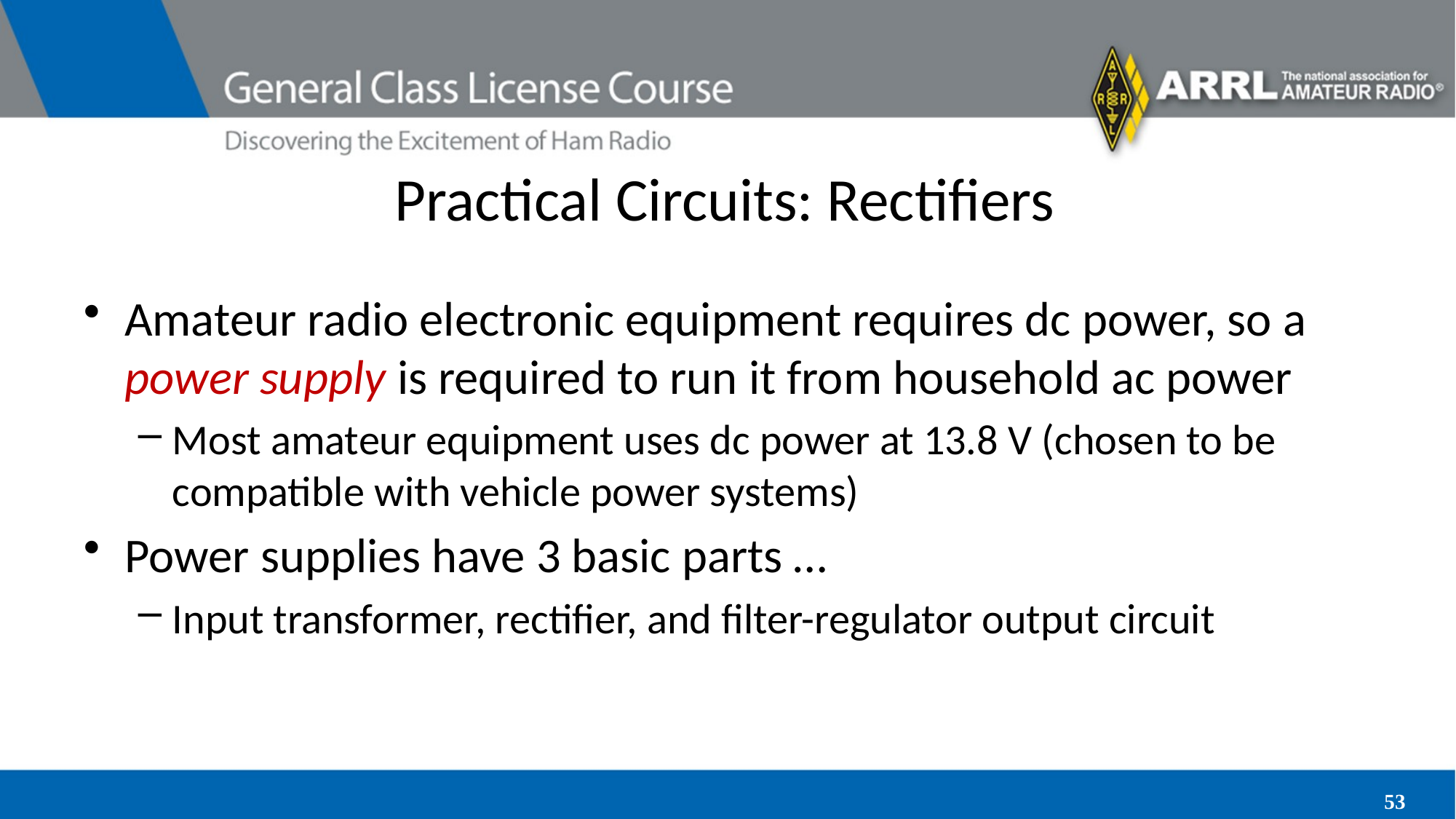

# Practical Circuits: Rectifiers
Amateur radio electronic equipment requires dc power, so a power supply is required to run it from household ac power
Most amateur equipment uses dc power at 13.8 V (chosen to be compatible with vehicle power systems)
Power supplies have 3 basic parts …
Input transformer, rectifier, and filter-regulator output circuit